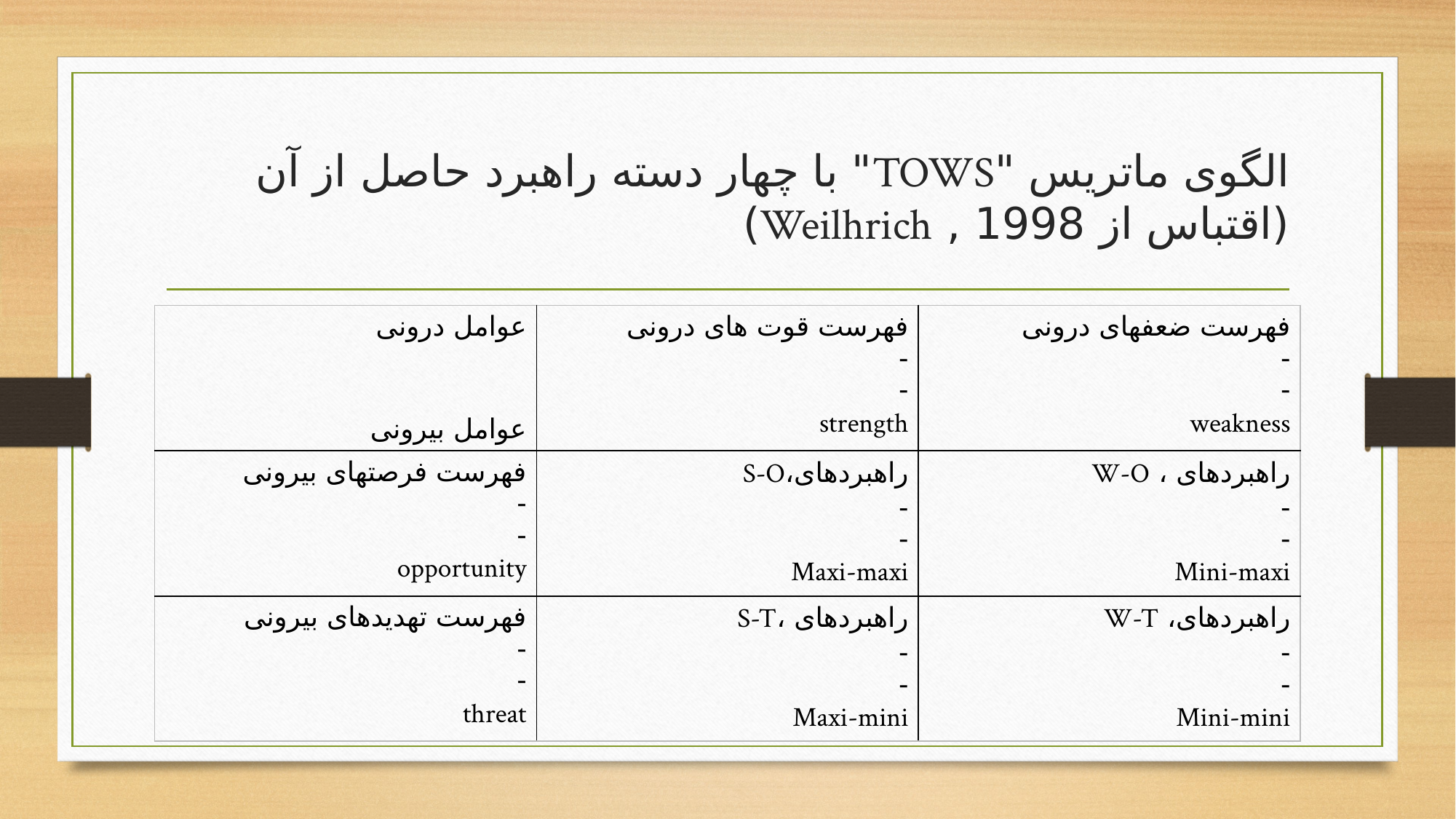

# الگوی ماتریس "TOWS" با چهار دسته راهبرد حاصل از آن (اقتباس از 1998 , Weilhrich)
| عوامل درونی عوامل بیرونی | فهرست قوت های درونی - - strength | فهرست ضعفهای درونی - - weakness |
| --- | --- | --- |
| فهرست فرصتهای بیرونی - - opportunity | راهبردهای،S-O - - Maxi-maxi | راهبردهای ، W-O - - Mini-maxi |
| فهرست تهدیدهای بیرونی - - threat | راهبردهای ،S-T - - Maxi-mini | راهبردهای، W-T - - Mini-mini |